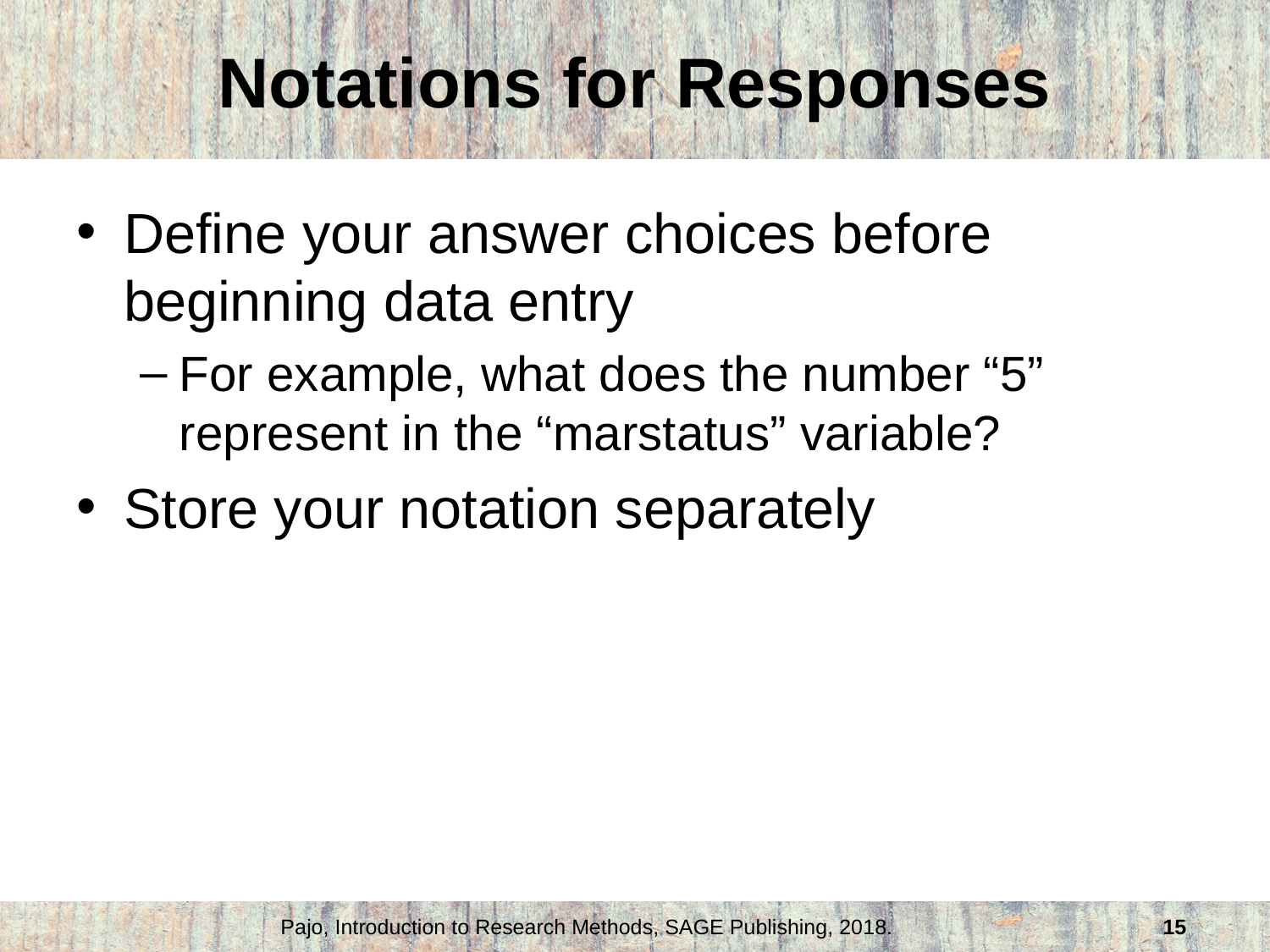

# Notations for Responses
Define your answer choices before beginning data entry
For example, what does the number “5” represent in the “marstatus” variable?
Store your notation separately
Pajo, Introduction to Research Methods, SAGE Publishing, 2018.
15